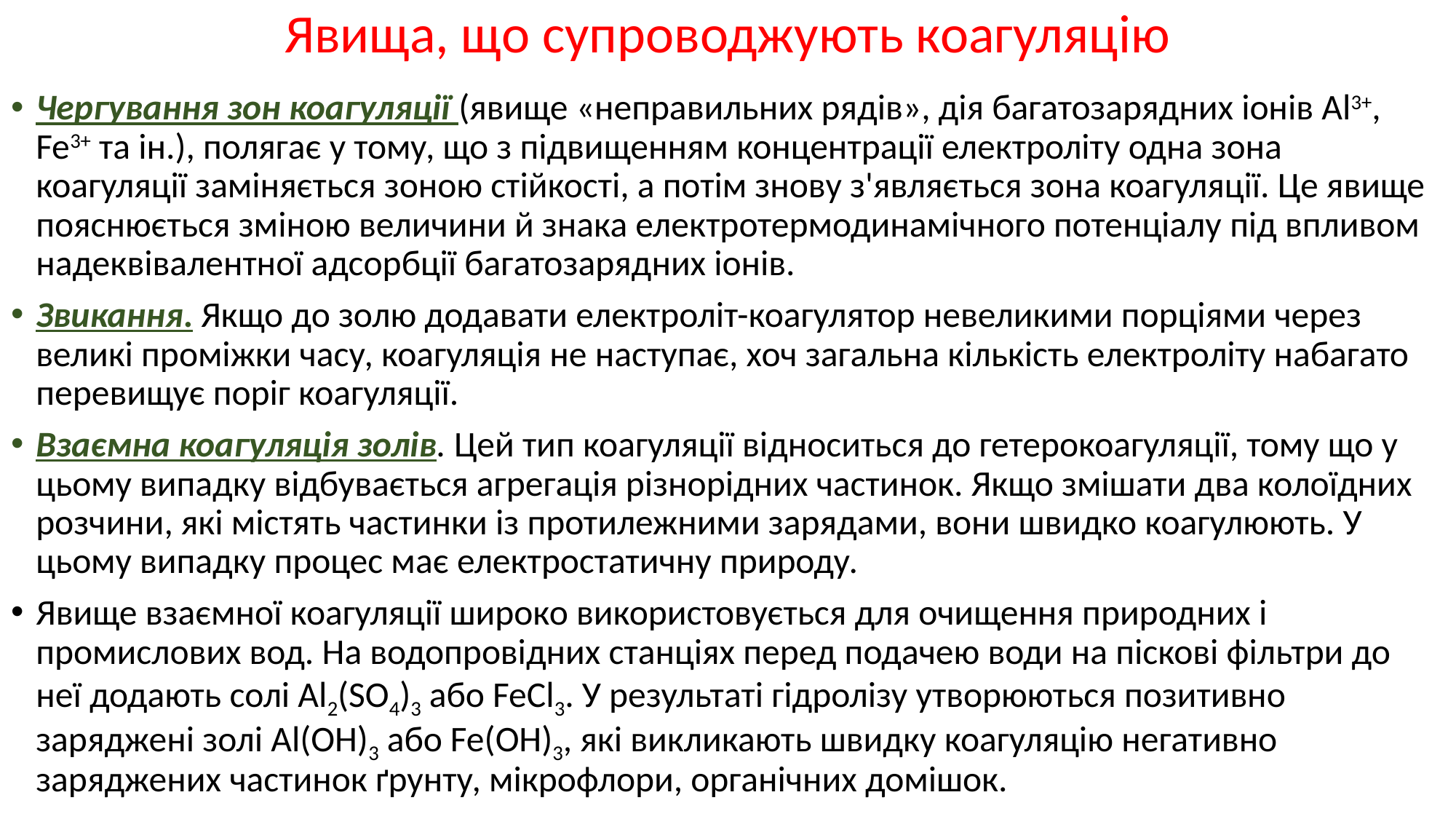

# Явища, що супроводжують коагуляцію
Чергування зон коагуляції (явище «неправильних рядів», дія багатозарядних іонів Al3+, Fe3+ та ін.), полягає у тому, що з підвищенням концентрації електроліту одна зона коагуляції заміняється зоною стійкості, а потім знову з'являється зона коагуляції. Це явище пояснюється зміною величини й знака електротермодинамічного потенціалу під впливом надеквівалентної адсорбції багатозарядних іонів.
Звикання. Якщо до золю додавати електроліт-коагулятор невеликими порціями через великі проміжки часу, коагуляція не наступає, хоч загальна кількість електроліту набагато перевищує поріг коагуляції.
Взаємна коагуляція золів. Цей тип коагуляції відноситься до гетерокоагуляції, тому що у цьому випадку відбувається агрегація різнорідних частинок. Якщо змішати два колоїдних розчини, які містять частинки із протилежними зарядами, вони швидко коагулюють. У цьому випадку процес має електростатичну природу.
Явище взаємної коагуляції широко використовується для очищення природних і промислових вод. На водопровідних станціях перед подачею води на піскові фільтри до неї додають солі Al2(SO4)3 або FeCl3. У результаті гідролізу утворюються позитивно заряджені золі Al(ОН)3 або Fe(ОН)3, які викликають швидку коагуляцію негативно заряджених частинок ґрунту, мікрофлори, органічних домішок.